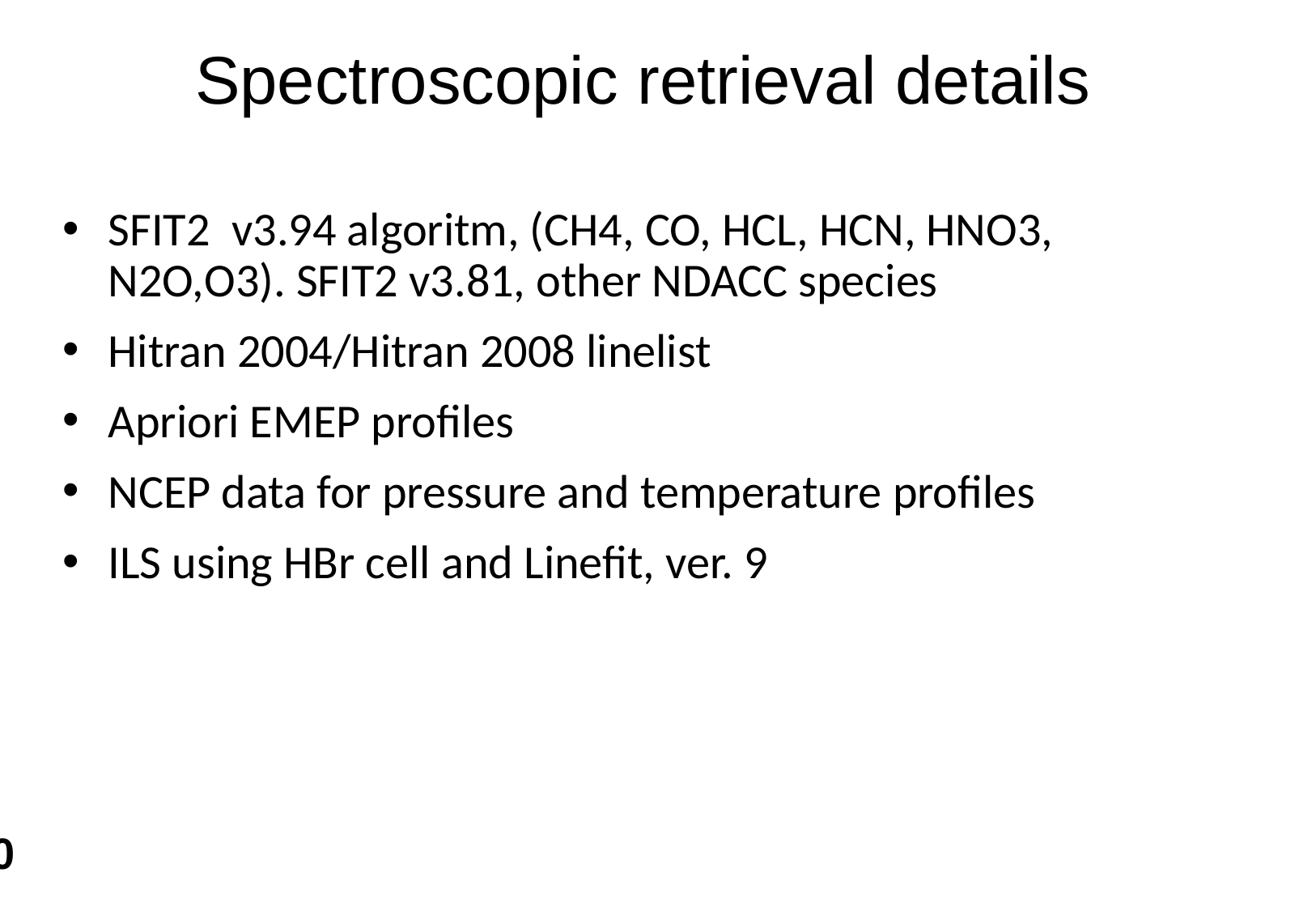

Spectroscopic retrieval details

SFIT2  v3.94 algoritm, (CH4, CO, HCL, HCN, HNO3, N2O,O3). SFIT2 v3.81, other NDACC species
Hitran 2004/Hitran 2008 linelist
Apriori EMEP profiles
NCEP data for pressure and temperature profiles
ILS using HBr cell and Linefit, ver. 9